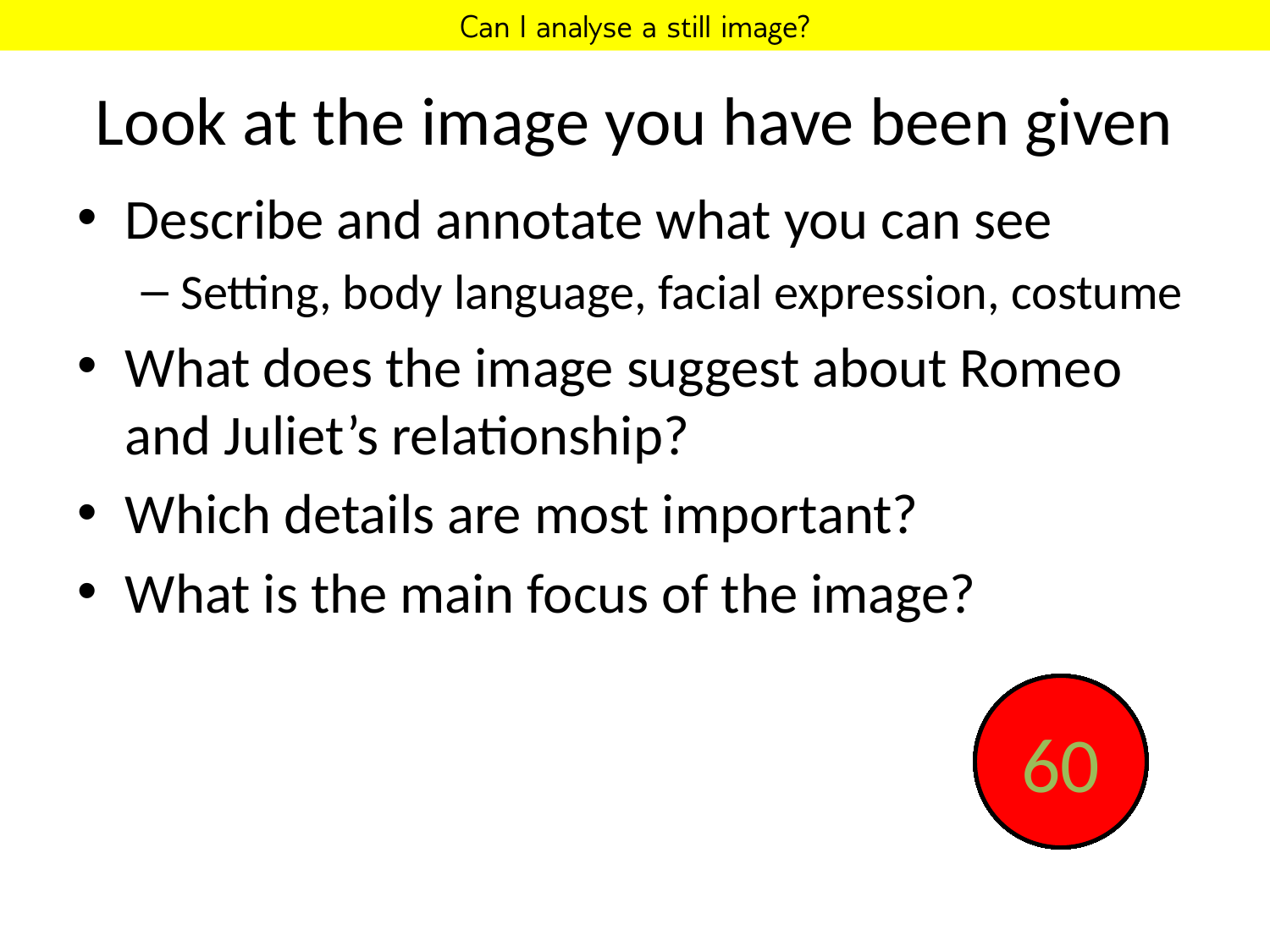

Can I analyse a still image?
# Look at the image you have been given
Describe and annotate what you can see
Setting, body language, facial expression, costume
What does the image suggest about Romeo and Juliet’s relationship?
Which details are most important?
What is the main focus of the image?
End
1
2
3
4
5
6
7
8
9
10
11
12
13
14
15
16
17
18
19
20
21
22
23
24
25
26
27
28
29
30
31
32
33
34
35
36
37
38
39
40
41
42
43
44
45
46
47
48
49
50
51
52
53
54
55
56
57
58
59
60